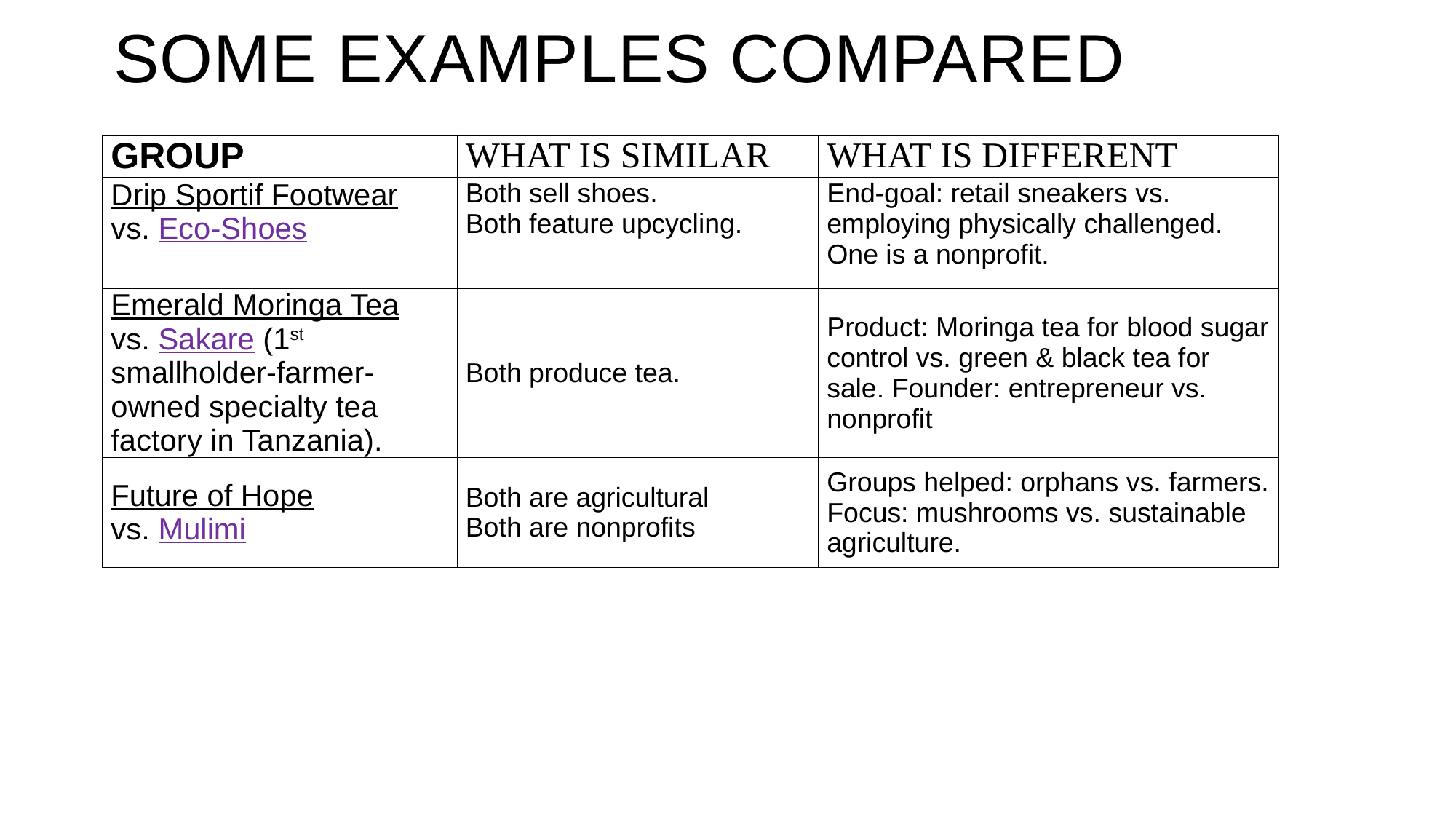

# Some Examples Compared
| GROUP | WHAT IS SIMILAR | WHAT IS DIFFERENT |
| --- | --- | --- |
| Drip Sportif Footwear vs. Eco-Shoes | Both sell shoes. Both feature upcycling. | End-goal: retail sneakers vs. employing physically challenged. One is a nonprofit. |
| Emerald Moringa Tea vs. Sakare (1st smallholder-farmer-owned specialty tea factory in Tanzania). | Both produce tea. | Product: Moringa tea for blood sugar control vs. green & black tea for sale. Founder: entrepreneur vs. nonprofit |
| Future of Hope vs. Mulimi | Both are agricultural Both are nonprofits | Groups helped: orphans vs. farmers. Focus: mushrooms vs. sustainable agriculture. |